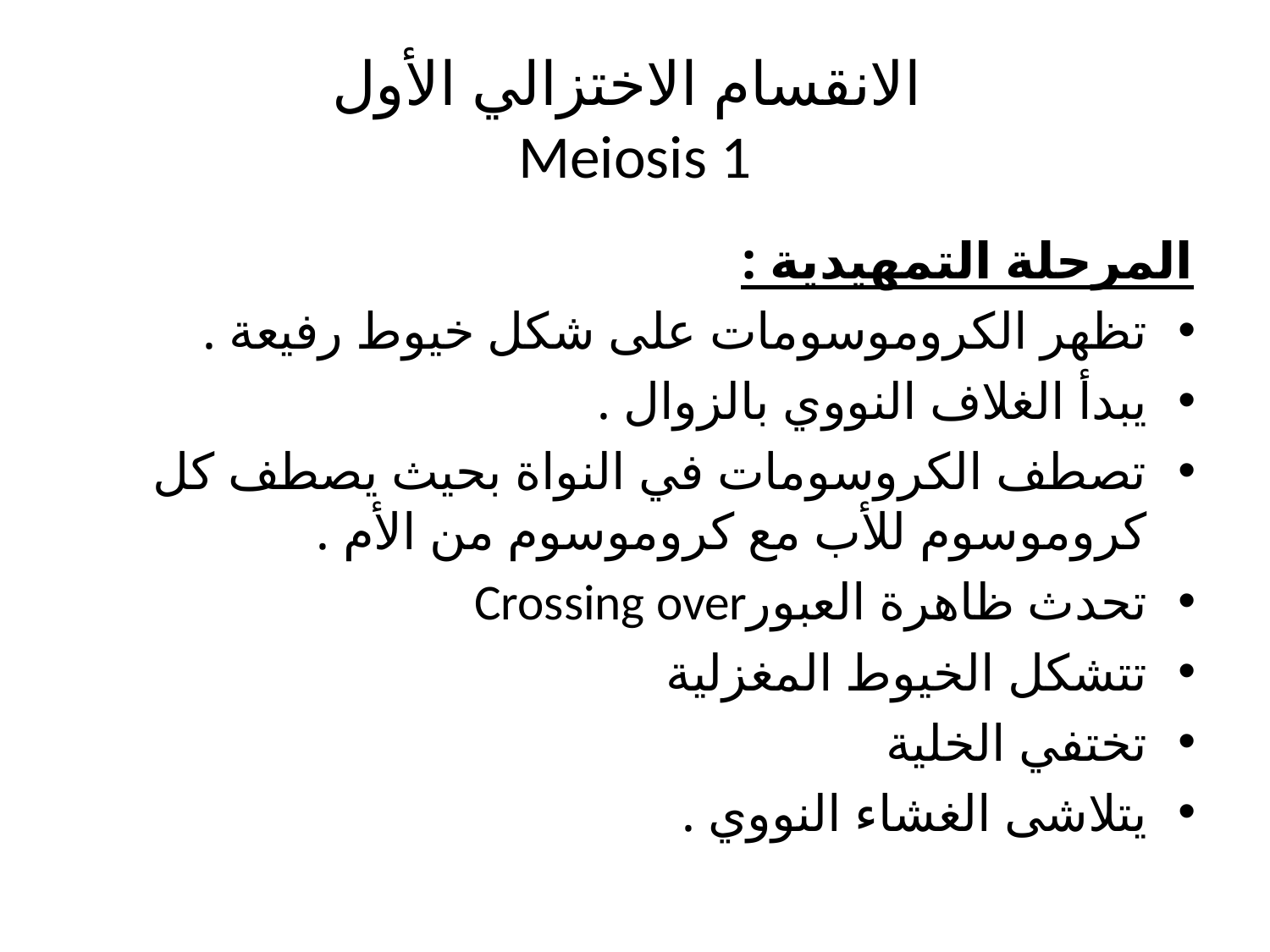

# الانقسام الاختزالي الأول Meiosis 1
المرحلة التمهيدية :
تظهر الكروموسومات على شكل خيوط رفيعة .
يبدأ الغلاف النووي بالزوال .
تصطف الكروسومات في النواة بحيث يصطف كل كروموسوم للأب مع كروموسوم من الأم .
تحدث ظاهرة العبورCrossing over
تتشكل الخيوط المغزلية
تختفي الخلية
يتلاشى الغشاء النووي .